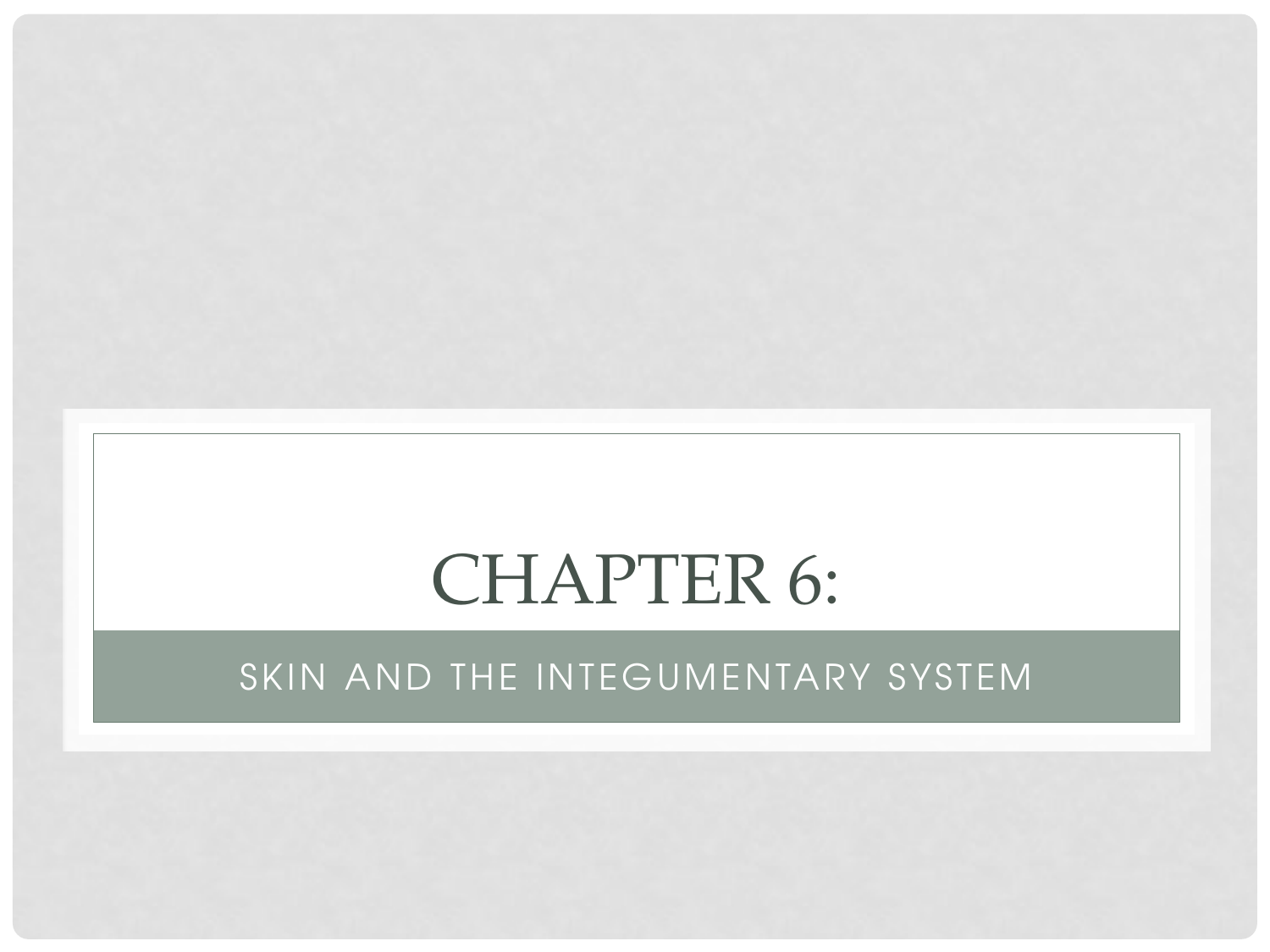

# Chapter 6:
Skin and the Integumentary System